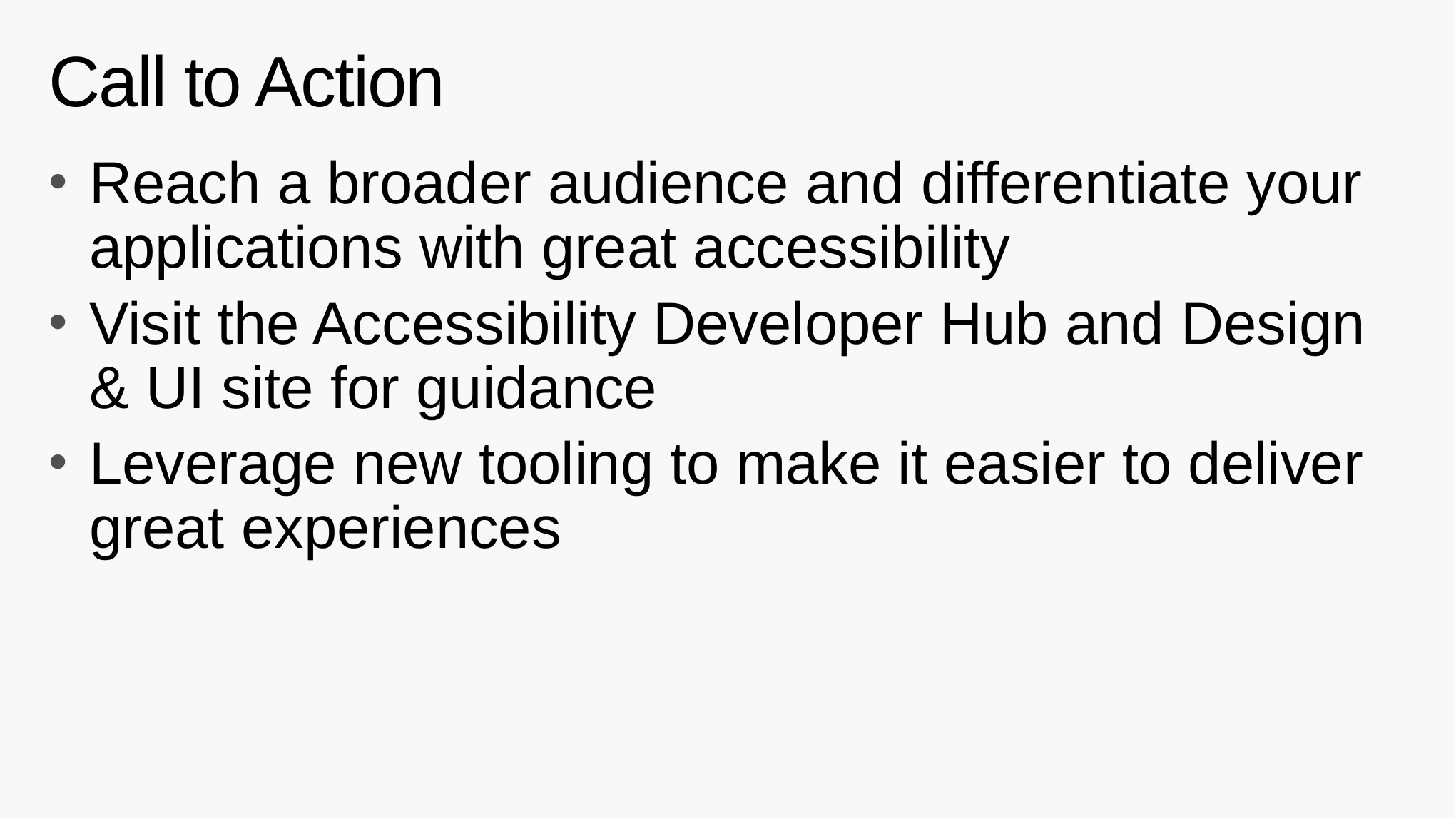

# Call to Action
Reach a broader audience and differentiate your applications with great accessibility
Visit the Accessibility Developer Hub and Design & UI site for guidance
Leverage new tooling to make it easier to deliver great experiences